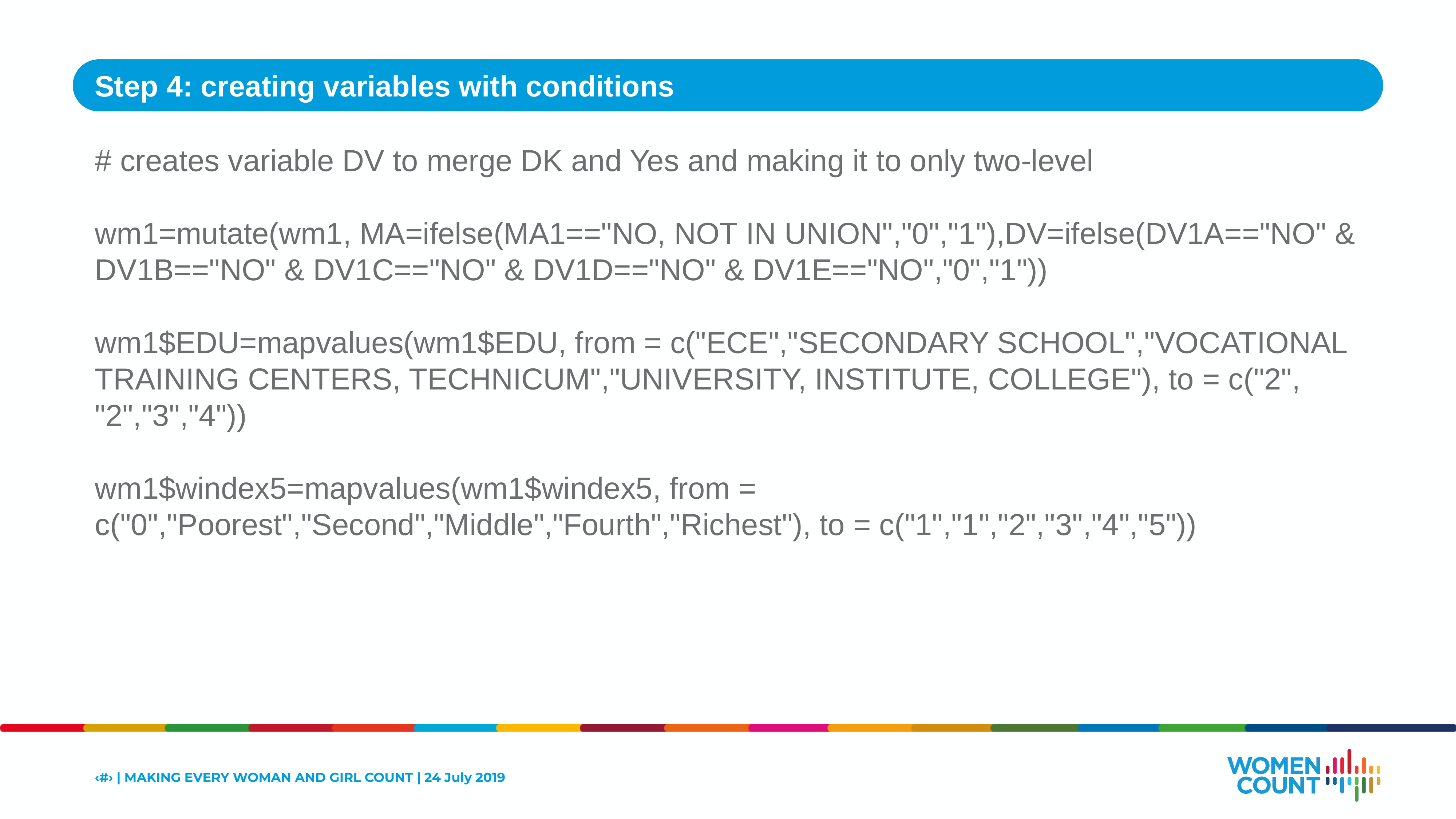

Step 4: creating variables with conditions
# creates variable DV to merge DK and Yes and making it to only two-level wm1=mutate(wm1, MA=ifelse(MA1=="NO, NOT IN UNION","0","1"),DV=ifelse(DV1A=="NO" & DV1B=="NO" & DV1C=="NO" & DV1D=="NO" & DV1E=="NO","0","1")) wm1$EDU=mapvalues(wm1$EDU, from = c("ECE","SECONDARY SCHOOL","VOCATIONAL TRAINING CENTERS, TECHNICUM","UNIVERSITY, INSTITUTE, COLLEGE"), to = c("2", "2","3","4")) wm1$windex5=mapvalues(wm1$windex5, from = c("0","Poorest","Second","Middle","Fourth","Richest"), to = c("1","1","2","3","4","5"))
‹#› | MAKING EVERY WOMAN AND GIRL COUNT | 24 July 2019